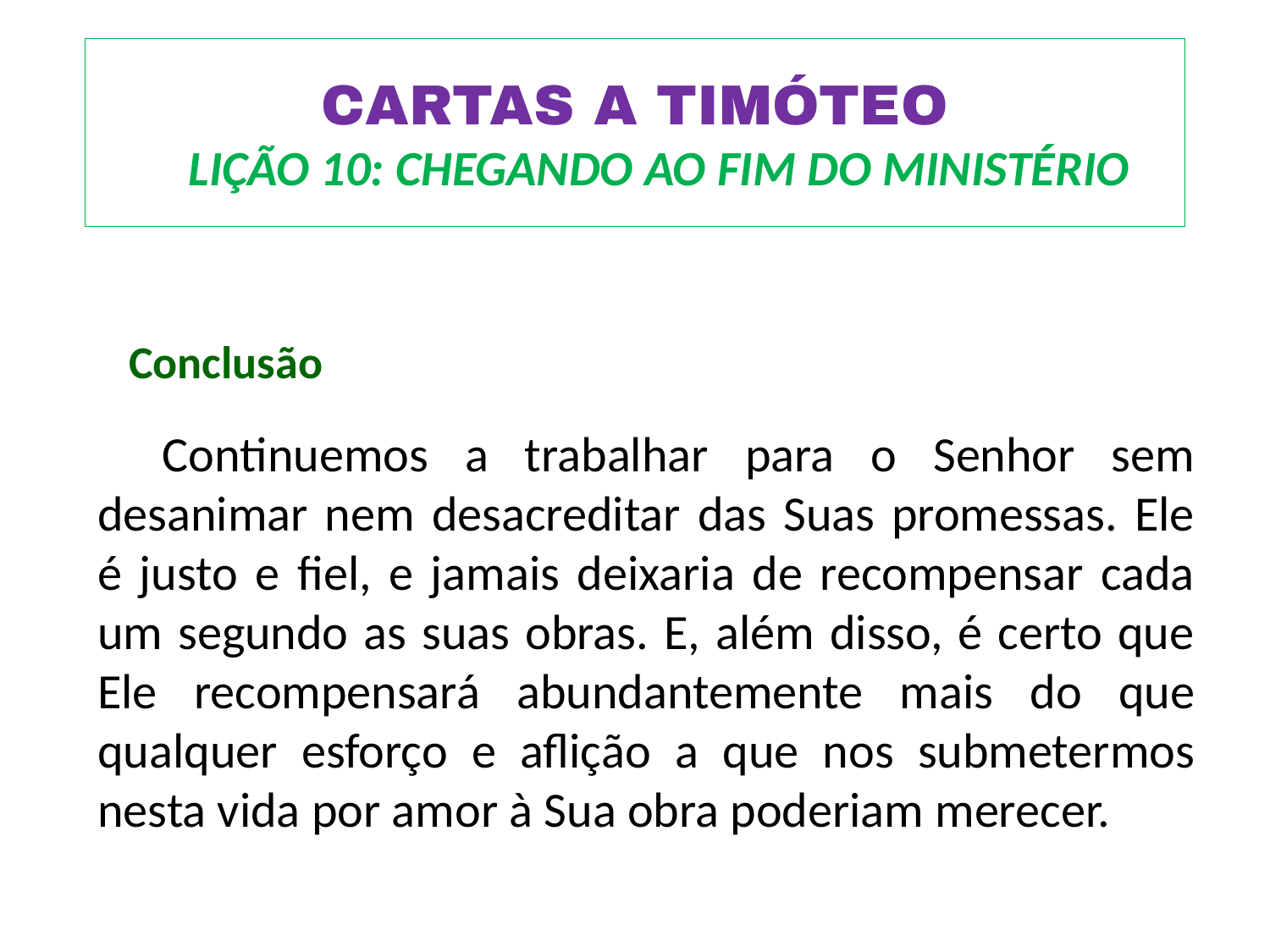

# CARTAS A TIMÓTEO LIÇÃO 10: CHEGANDO AO FIM DO MINISTÉRIO
   Conclusão

	Continuemos a trabalhar para o Senhor sem desanimar nem desacreditar das Suas promessas. Ele é justo e fiel, e jamais deixaria de recompensar cada um segundo as suas obras. E, além disso, é certo que Ele recompensará abundantemente mais do que qualquer esforço e aflição a que nos submetermos nesta vida por amor à Sua obra poderiam merecer.